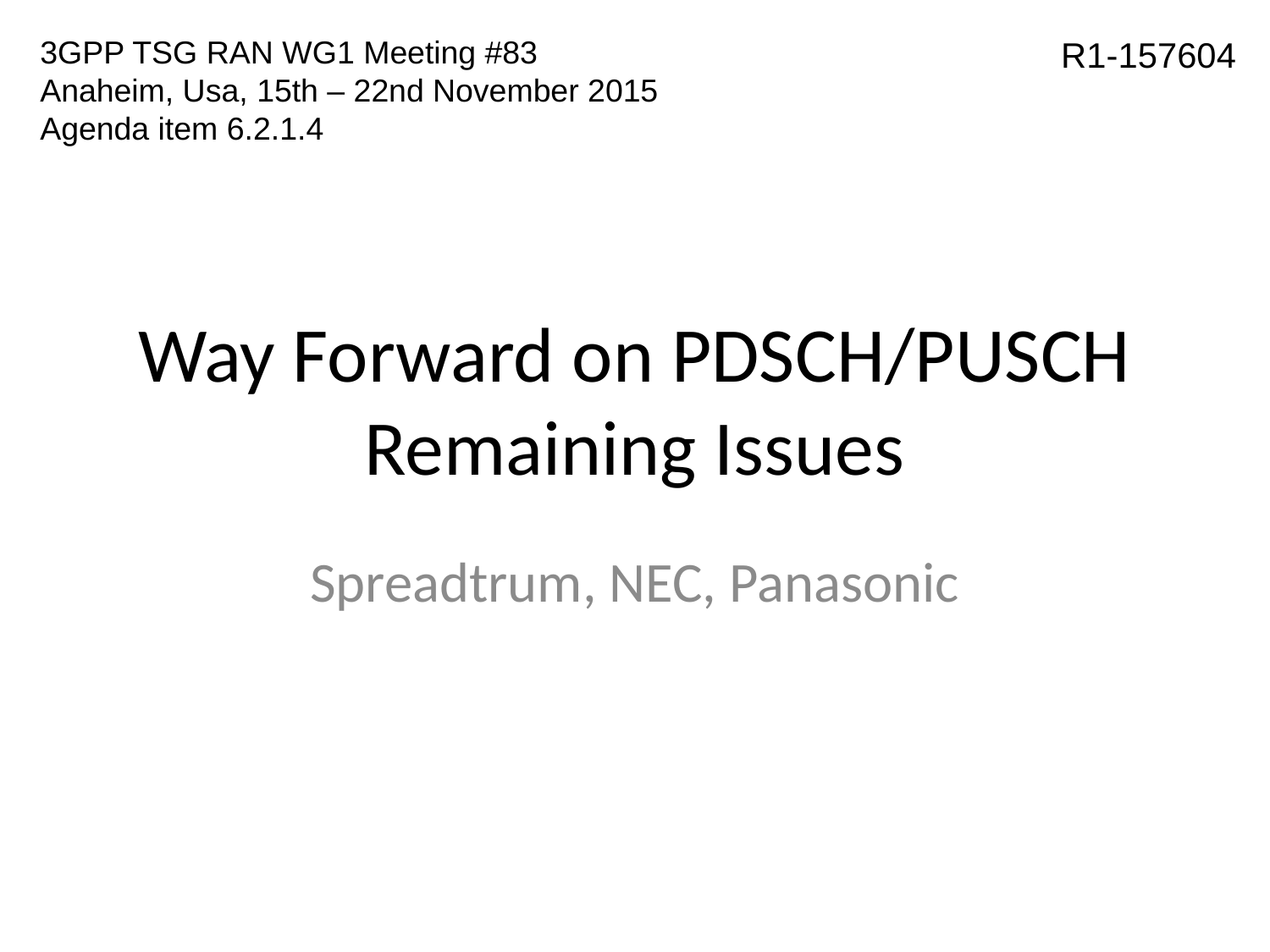

3GPP TSG RAN WG1 Meeting #83
Anaheim, Usa, 15th – 22nd November 2015
Agenda item 6.2.1.4
R1-157604
# Way Forward on PDSCH/PUSCH Remaining Issues
Spreadtrum, NEC, Panasonic